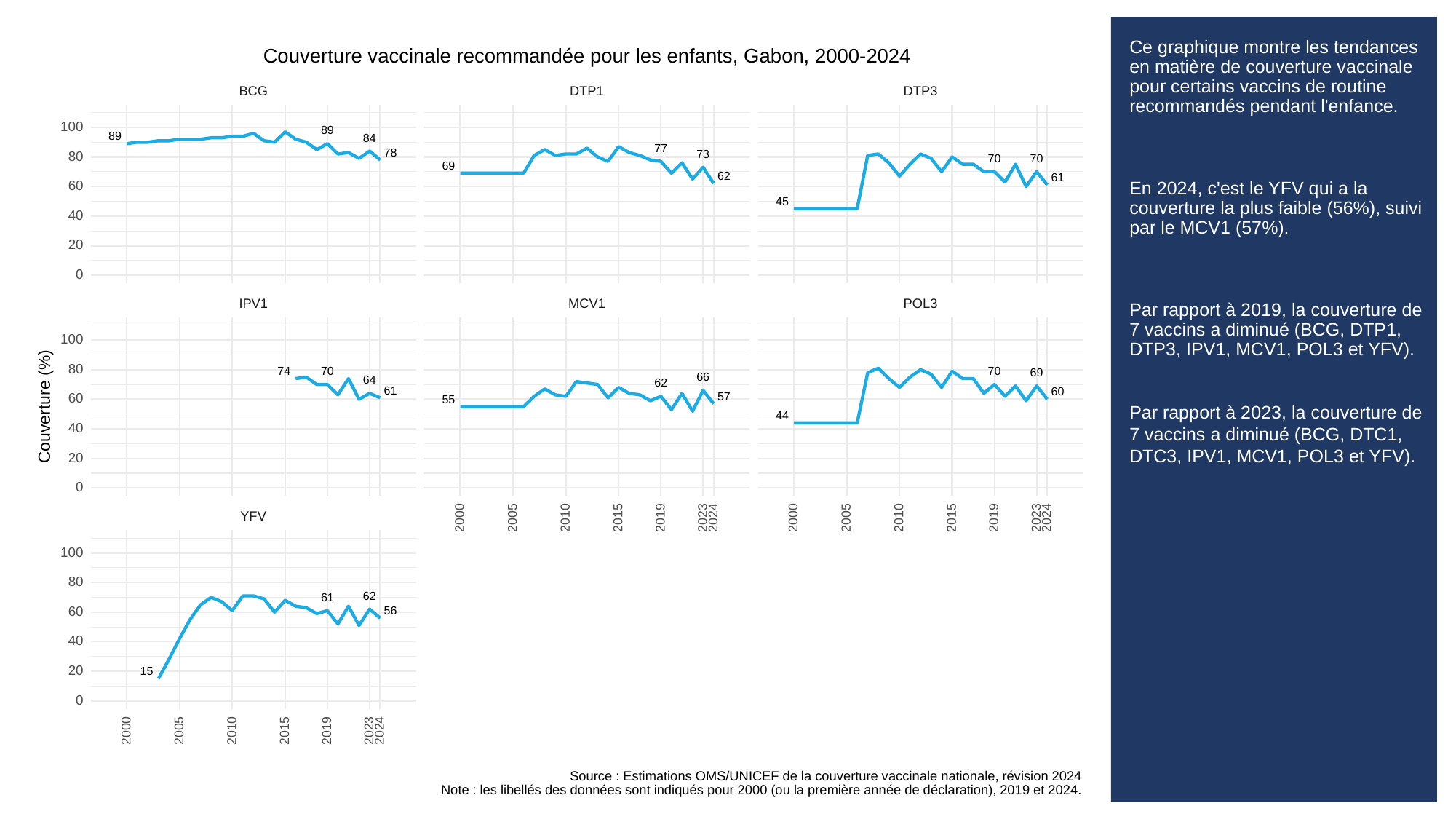

# Ce graphique montre les tendances en matière de couverture vaccinale pour certains vaccins de routine recommandés pendant l'enfance.

En 2024, c'est le YFV qui a la couverture la plus faible (56%), suivi par le MCV1 (57%).

Par rapport à 2019, la couverture de 7 vaccins a diminué (BCG, DTP1, DTP3, IPV1, MCV1, POL3 et YFV).

Par rapport à 2023, la couverture de 7 vaccins a diminué (BCG, DTC1, DTC3, IPV1, MCV1, POL3 et YFV).

Couverture vaccinale recommandée pour les enfants, Gabon, 2000-2024
BCG
DTP3
DTP1

100
89

89
84

77

78
73
80

70
70

69

62
61
60

45

40

20

0

POL3
MCV1
IPV1

100

80
70
70
74

69

66
64

62

61
60
57
60
55
Couverture (%)

44

40

20

0

YFV
2023
2023
2000
2005
2010
2015
2019
2024
2000
2005
2010
2015
2019
2024

100

80

62
61

56
60

40

20
15

0

2023
2000
2005
2010
2015
2019
2024
Source : Estimations OMS/UNICEF de la couverture vaccinale nationale, révision 2024
Note : les libellés des données sont indiqués pour 2000 (ou la première année de déclaration), 2019 et 2024.